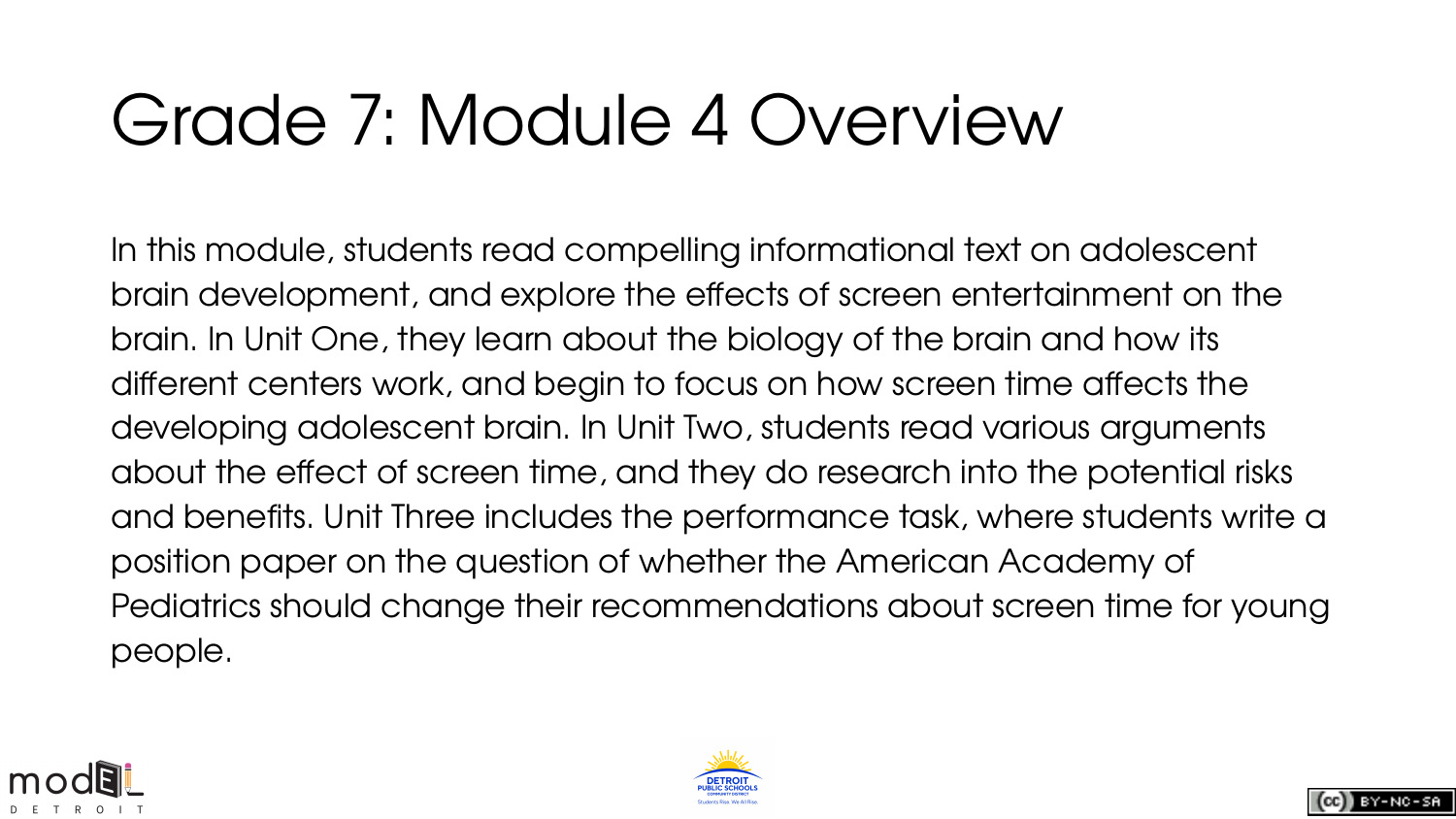

# Grade 7: Module 4 Overview
In this module, students read compelling informational text on adolescent brain development, and explore the effects of screen entertainment on the brain. In Unit One, they learn about the biology of the brain and how its different centers work, and begin to focus on how screen time affects the developing adolescent brain. In Unit Two, students read various arguments about the effect of screen time, and they do research into the potential risks and benefits. Unit Three includes the performance task, where students write a position paper on the question of whether the American Academy of Pediatrics should change their recommendations about screen time for young people.